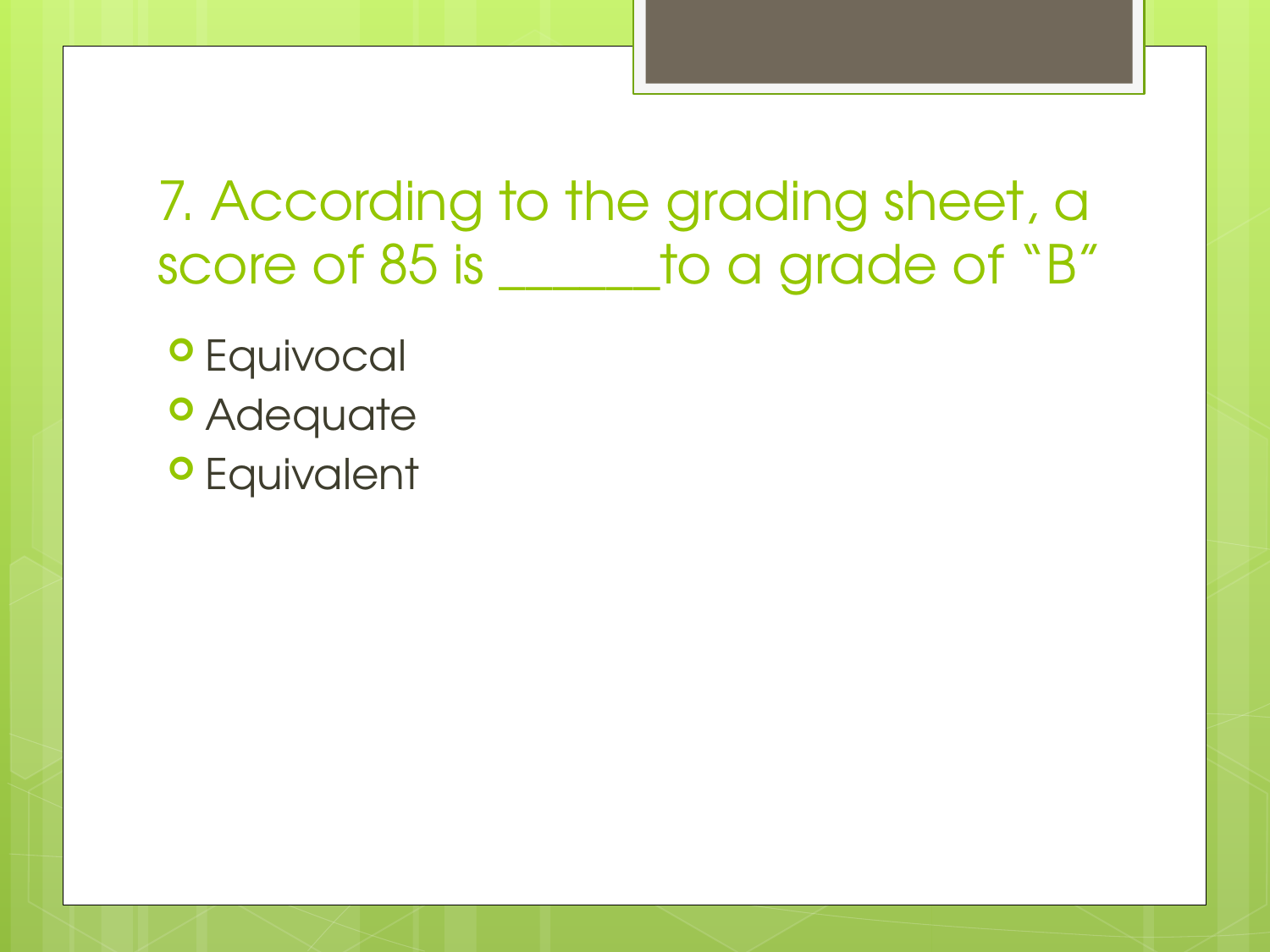

# 7. According to the grading sheet, a score of 85 is ______to a grade of “B”
Equivocal
Adequate
Equivalent